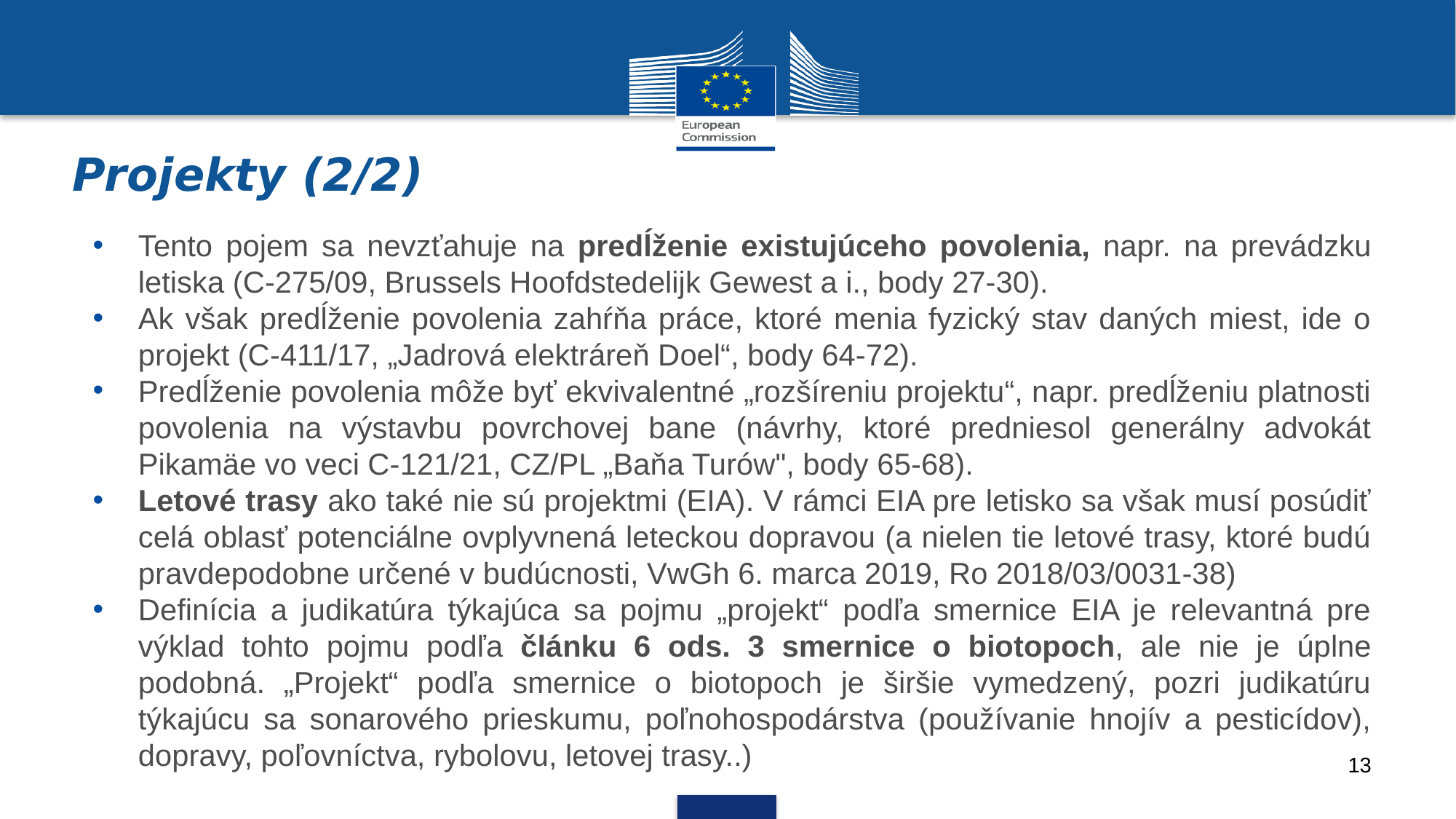

# Projekty (2/2)
Tento pojem sa nevzťahuje na predĺženie existujúceho povolenia, napr. na prevádzku letiska (C-275/09, Brussels Hoofdstedelijk Gewest a i., body 27-30).
Ak však predĺženie povolenia zahŕňa práce, ktoré menia fyzický stav daných miest, ide o projekt (C-411/17, „Jadrová elektráreň Doel“, body 64-72).
Predĺženie povolenia môže byť ekvivalentné „rozšíreniu projektu“, napr. predĺženiu platnosti povolenia na výstavbu povrchovej bane (návrhy, ktoré predniesol generálny advokát Pikamäe vo veci C-121/21, CZ/PL „Baňa Turów", body 65-68).
Letové trasy ako také nie sú projektmi (EIA). V rámci EIA pre letisko sa však musí posúdiť celá oblasť potenciálne ovplyvnená leteckou dopravou (a nielen tie letové trasy, ktoré budú pravdepodobne určené v budúcnosti, VwGh 6. marca 2019, Ro 2018/03/0031-38)
Definícia a judikatúra týkajúca sa pojmu „projekt“ podľa smernice EIA je relevantná pre výklad tohto pojmu podľa článku 6 ods. 3 smernice o biotopoch, ale nie je úplne podobná. „Projekt“ podľa smernice o biotopoch je širšie vymedzený, pozri judikatúru týkajúcu sa sonarového prieskumu, poľnohospodárstva (používanie hnojív a pesticídov), dopravy, poľovníctva, rybolovu, letovej trasy..)

13